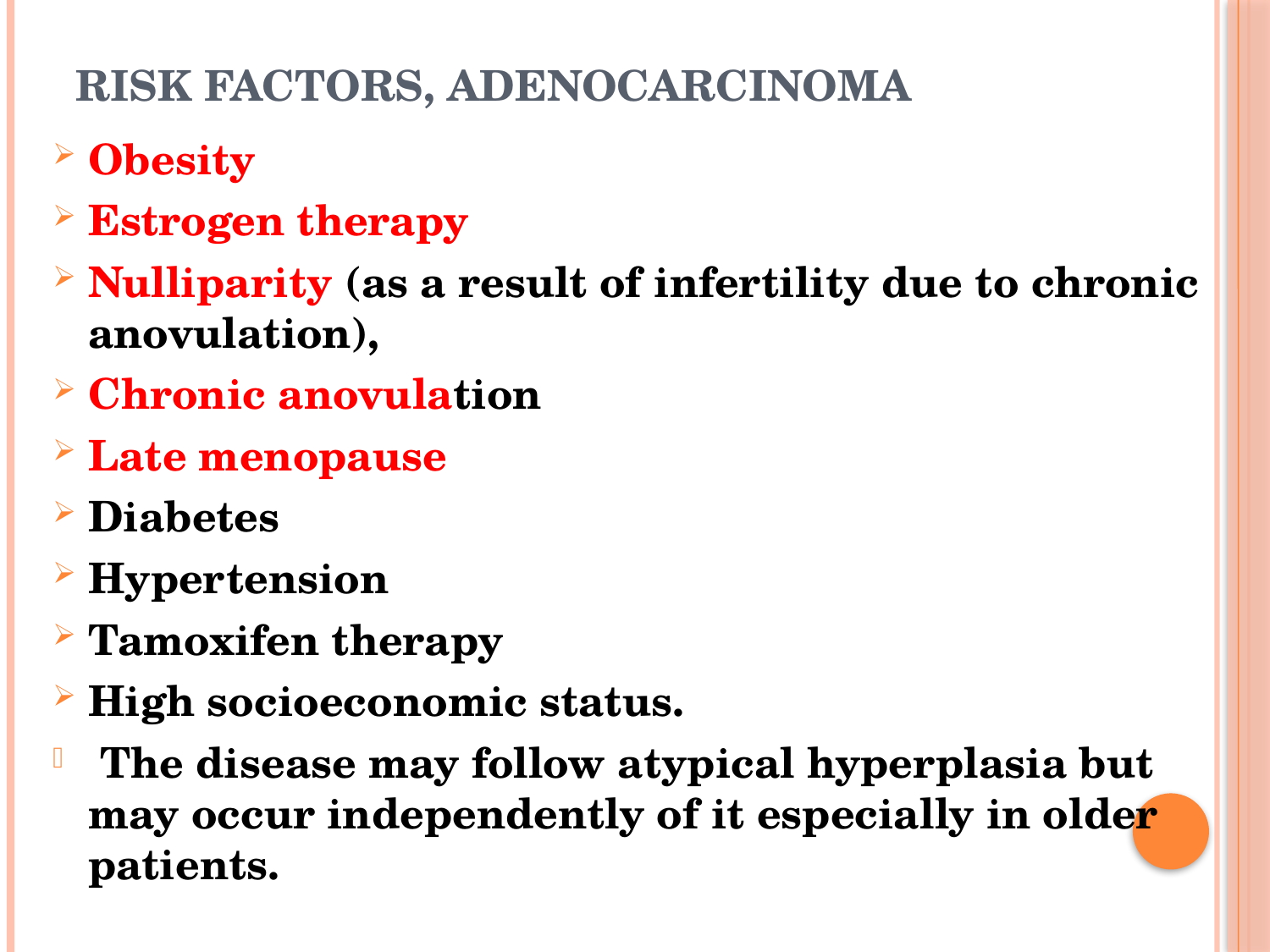

# Risk Factors, Adenocarcinoma
Obesity
Estrogen therapy
Nulliparity (as a result of infertility due to chronic anovulation),
Chronic anovulation
Late menopause
Diabetes
Hypertension
Tamoxifen therapy
High socioeconomic status.
 The disease may follow atypical hyperplasia but may occur independently of it especially in older patients.